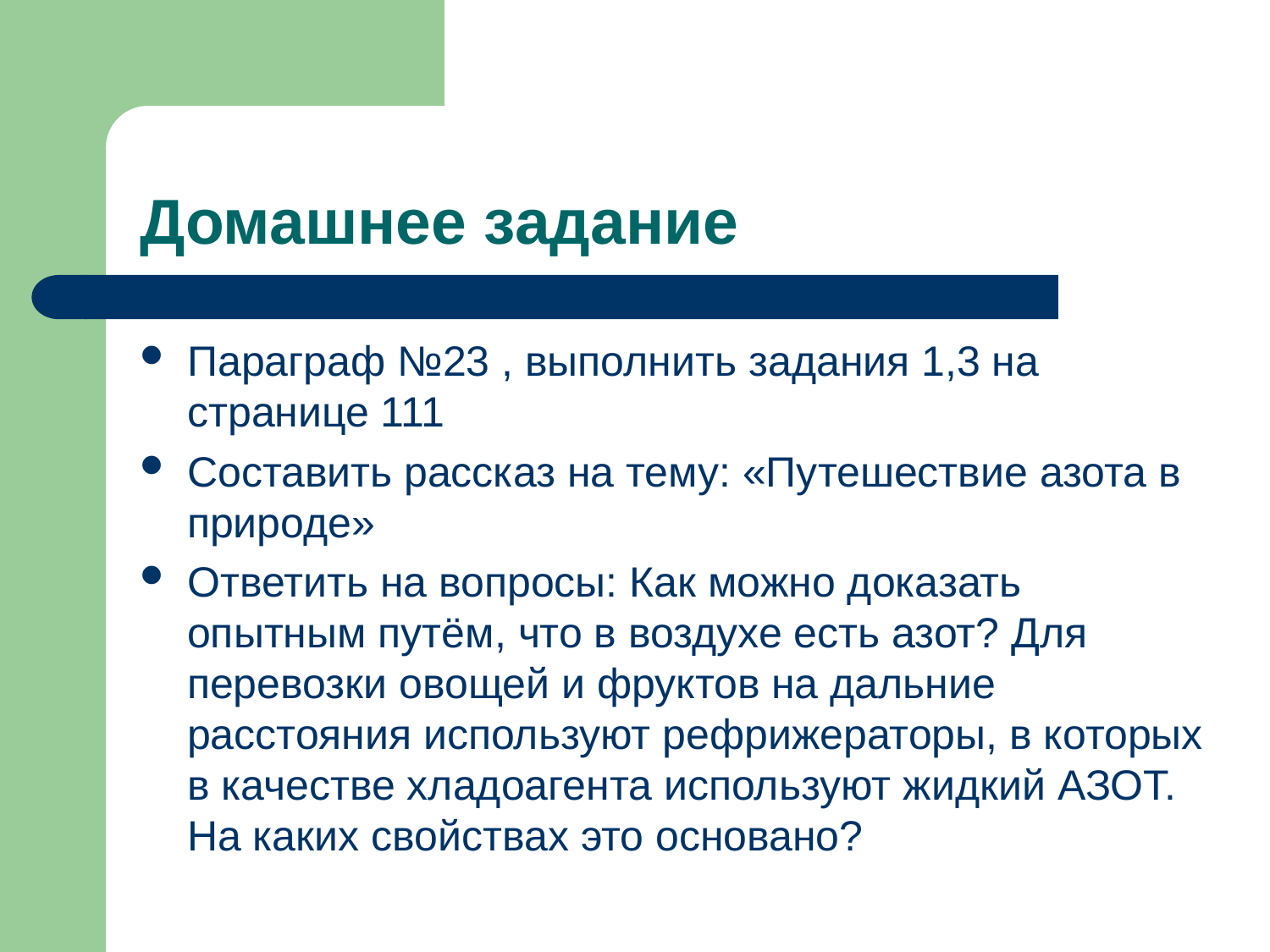

# Домашнее задание
Параграф №23 , выполнить задания 1,3 на странице 111
Составить рассказ на тему: «Путешествие азота в природе»
Ответить на вопросы: Как можно доказать опытным путём, что в воздухе есть азот? Для перевозки овощей и фруктов на дальние расстояния используют рефрижераторы, в которых в качестве хладоагента используют жидкий АЗОТ. На каких свойствах это основано?